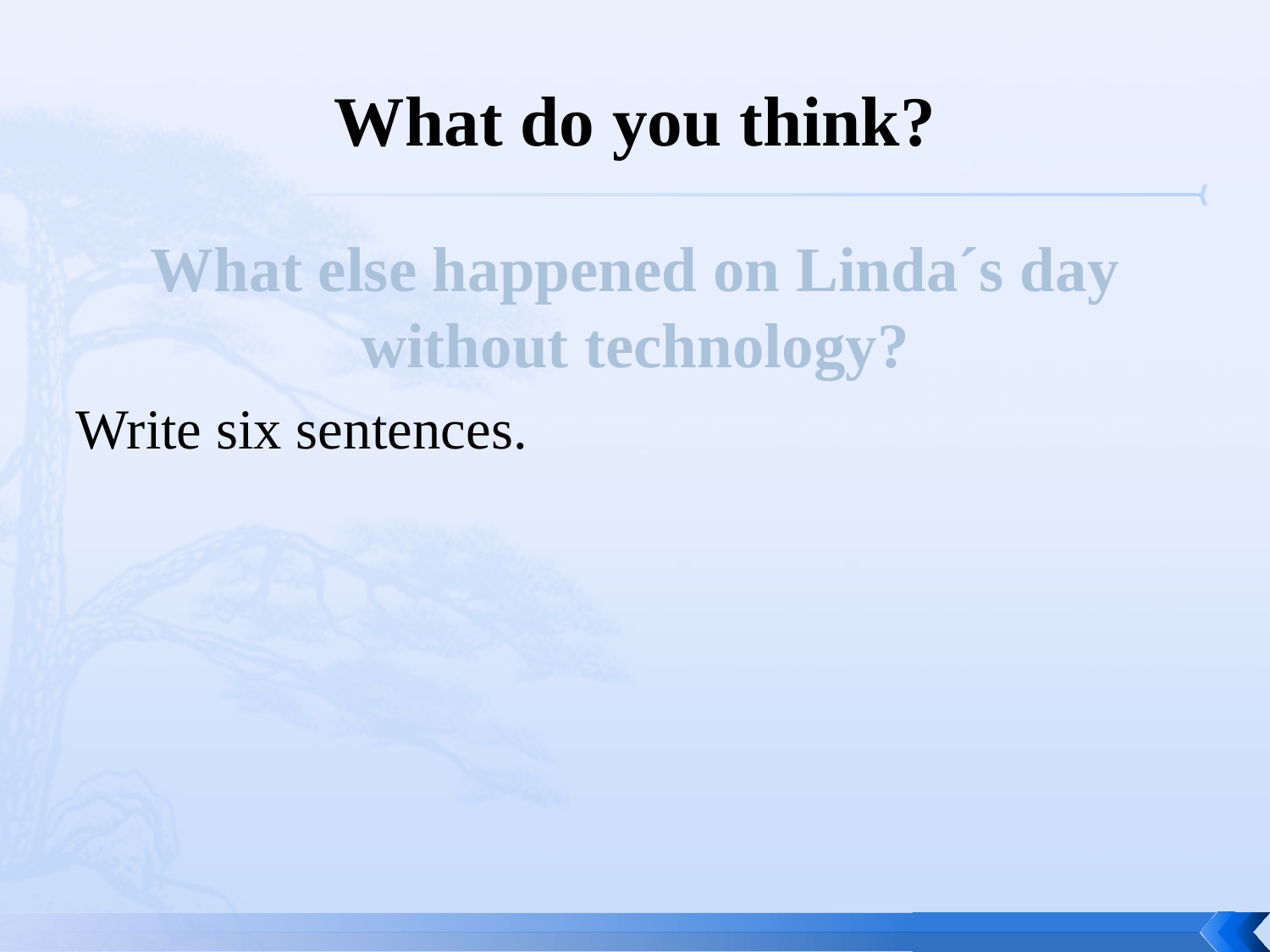

# What do you think?
What else happened on Linda´s day without technology?
Write six sentences.